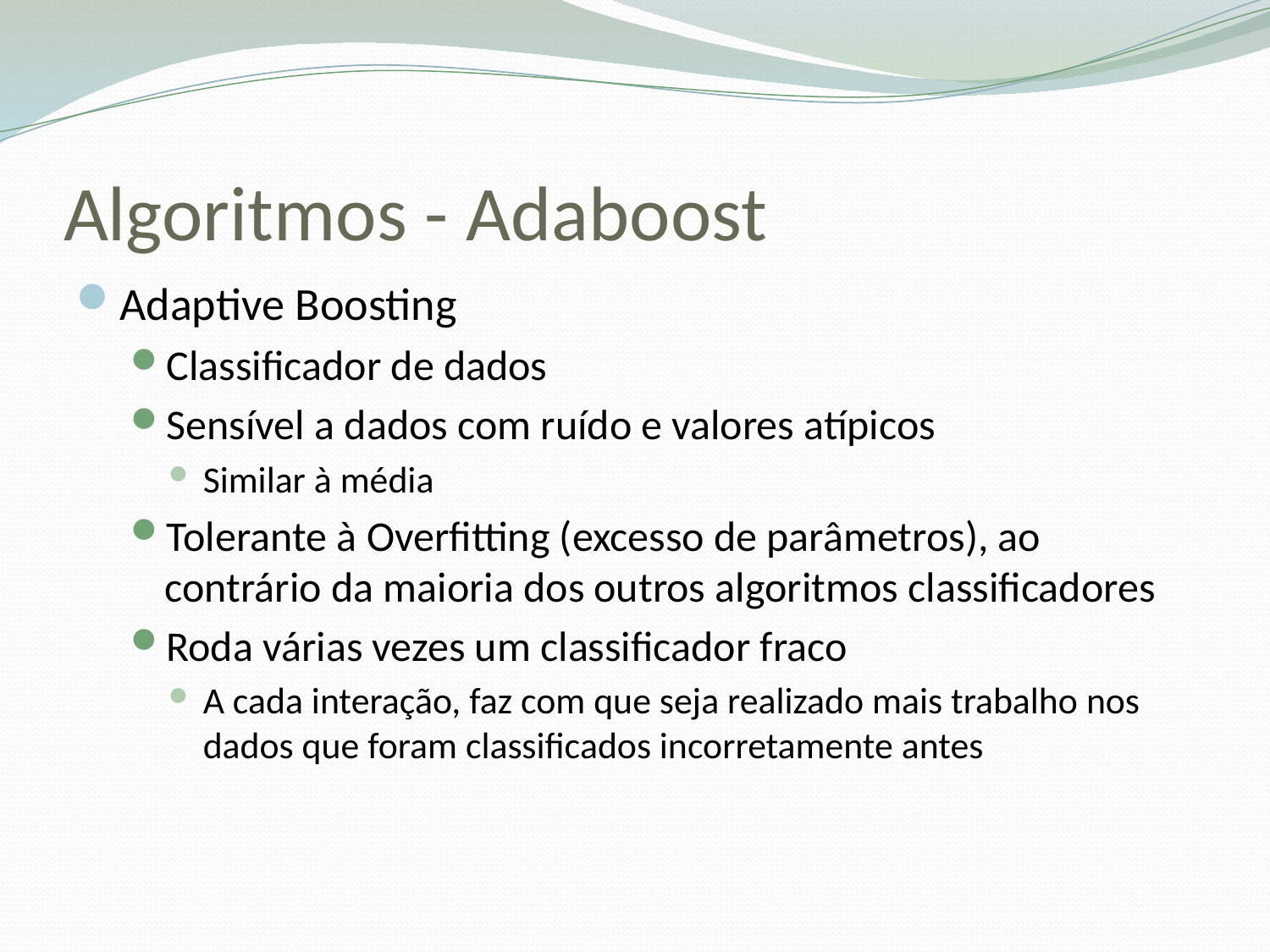

# Algoritmos - Adaboost
Adaptive Boosting
Classificador de dados
Sensível a dados com ruído e valores atípicos
Similar à média
Tolerante à Overfitting (excesso de parâmetros), ao contrário da maioria dos outros algoritmos classificadores
Roda várias vezes um classificador fraco
A cada interação, faz com que seja realizado mais trabalho nos dados que foram classificados incorretamente antes